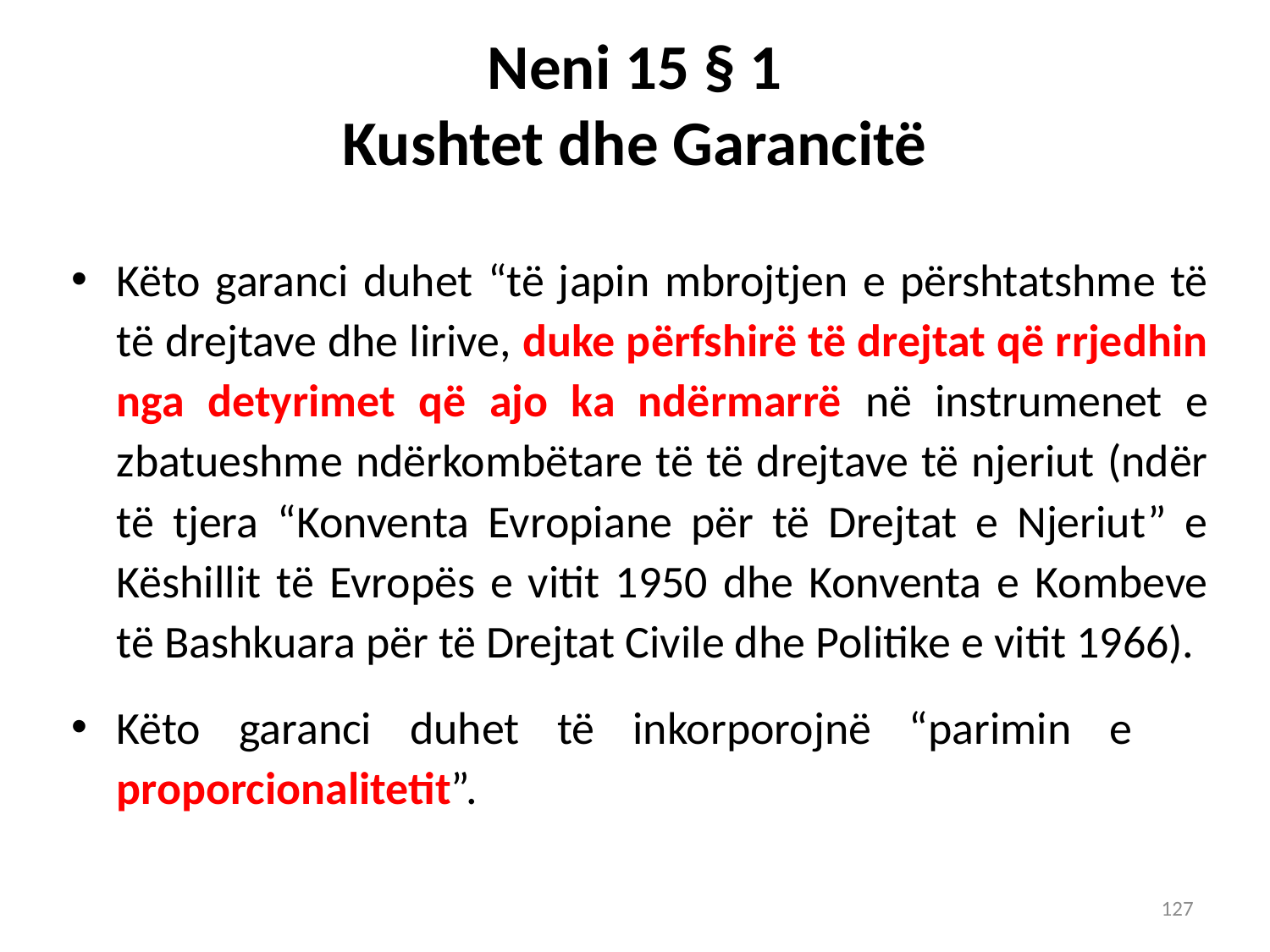

# Neni 15 § 1 Kushtet dhe Garancitë
Këto garanci duhet “të japin mbrojtjen e përshtatshme të të drejtave dhe lirive, duke përfshirë të drejtat që rrjedhin nga detyrimet që ajo ka ndërmarrë në instrumenet e zbatueshme ndërkombëtare të të drejtave të njeriut (ndër të tjera “Konventa Evropiane për të Drejtat e Njeriut” e Këshillit të Evropës e vitit 1950 dhe Konventa e Kombeve të Bashkuara për të Drejtat Civile dhe Politike e vitit 1966).
Këto garanci duhet të inkorporojnë “parimin e   proporcionalitetit”.
127